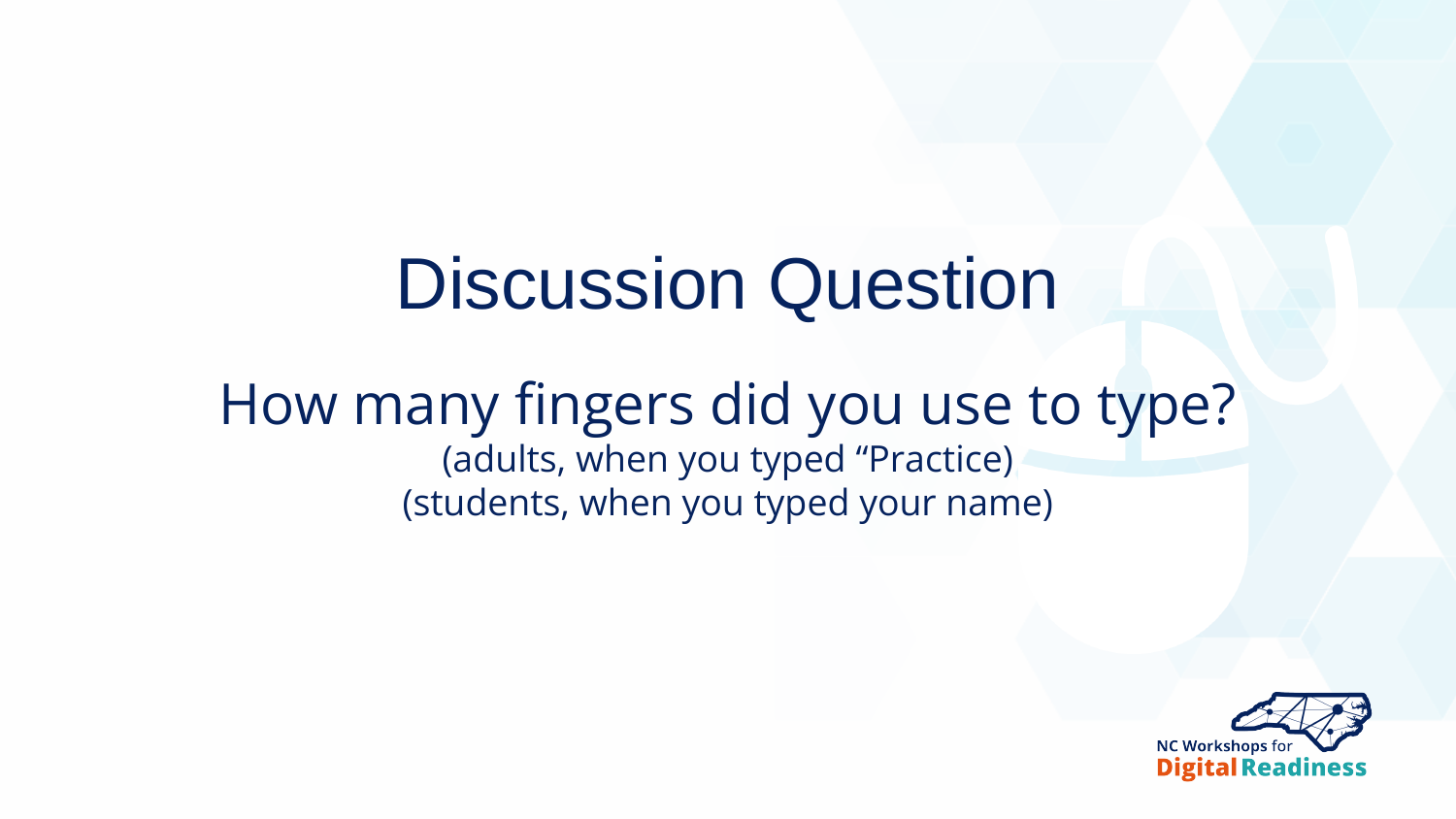

# Discussion Question
How many fingers did you use to type?
(adults, when you typed “Practice)
(students, when you typed your name)